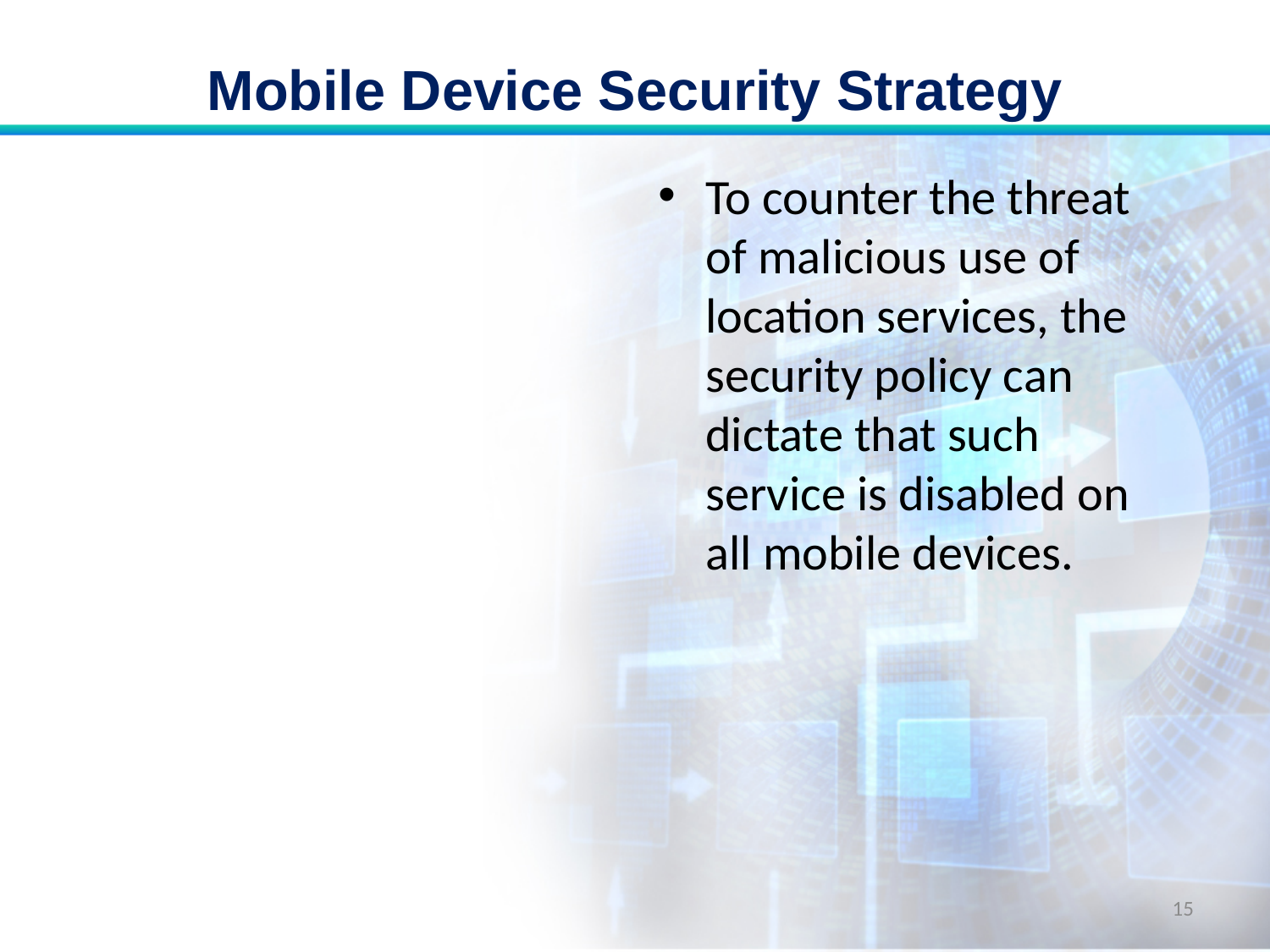

# Mobile Device Security Strategy
To counter the threat of malicious use of location services, the security policy can dictate that such service is disabled on all mobile devices.

15